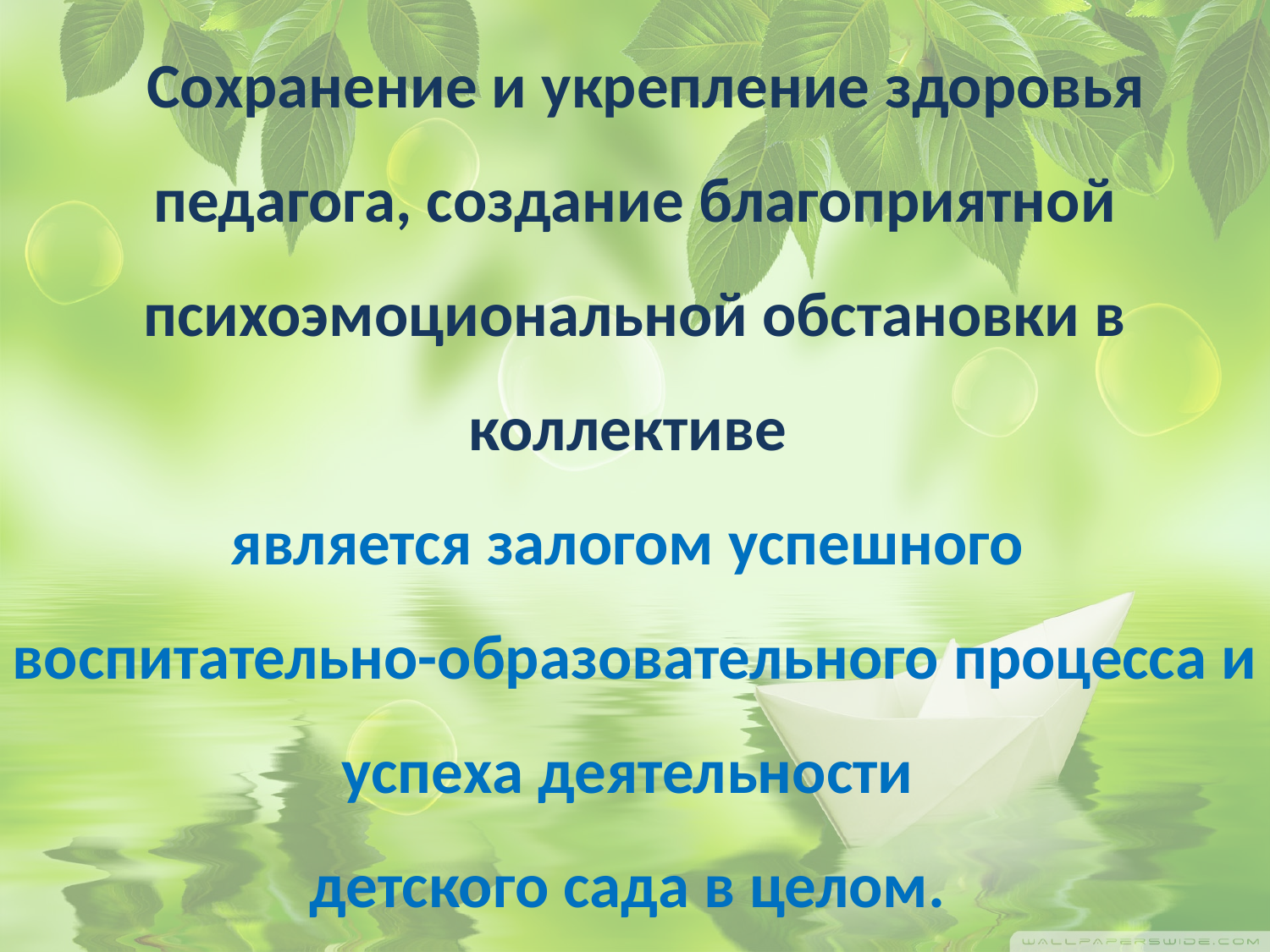

Сохранение и укрепление здоровья педагога, создание благоприятной психоэмоциональной обстановки в коллективе
является залогом успешного
воспитательно-образовательного процесса и успеха деятельности
детского сада в целом.